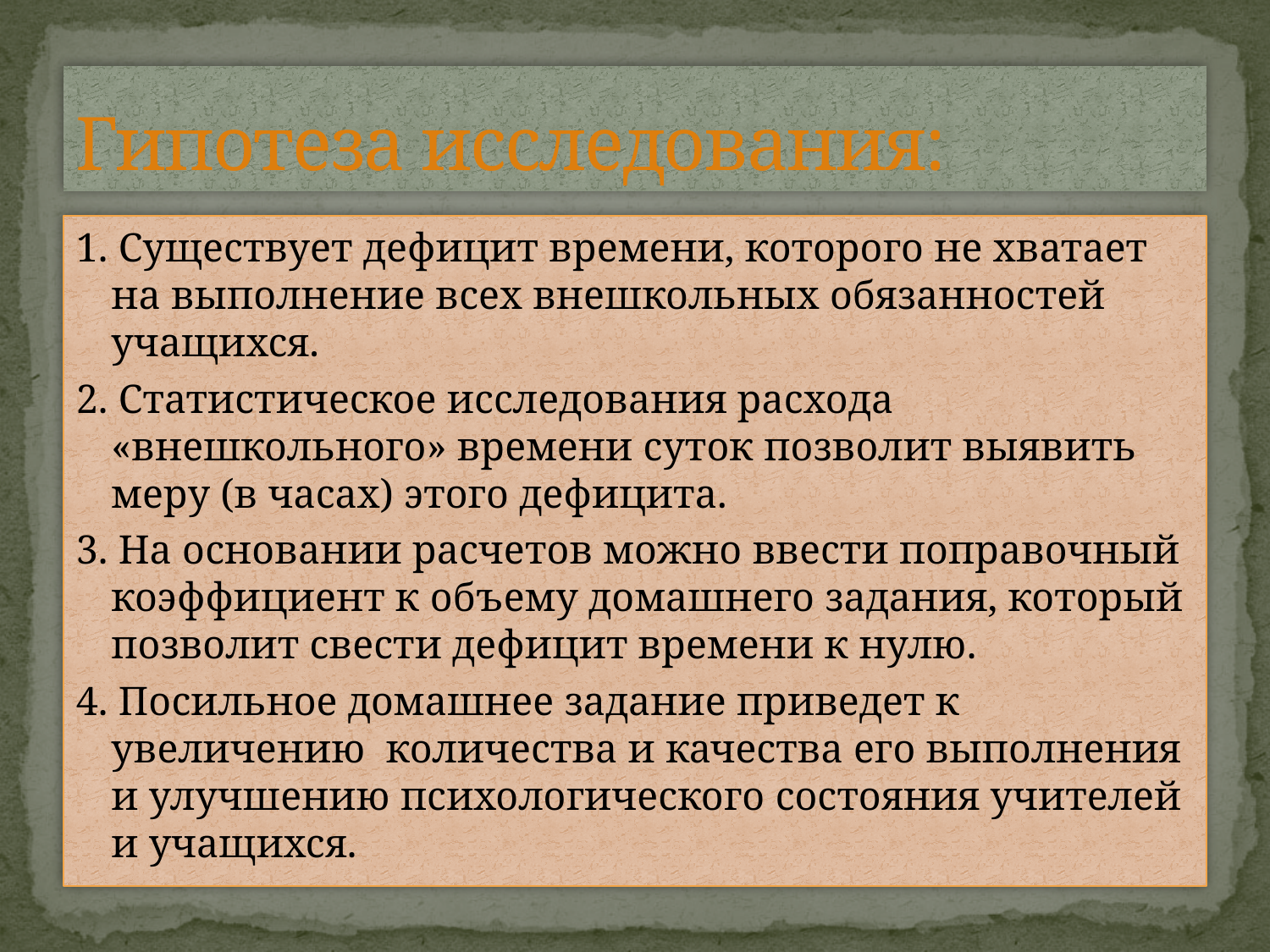

# Гипотеза исследования:
1. Существует дефицит времени, которого не хватает на выполнение всех внешкольных обязанностей  учащихся.
2. Статистическое исследования расхода «внешкольного» времени суток позволит выявить меру (в часах) этого дефицита.
3. На основании расчетов можно ввести поправочный коэффициент к объему домашнего задания, который позволит свести дефицит времени к нулю.
4. Посильное домашнее задание приведет к увеличению  количества и качества его выполнения и улучшению психологического состояния учителей и учащихся.